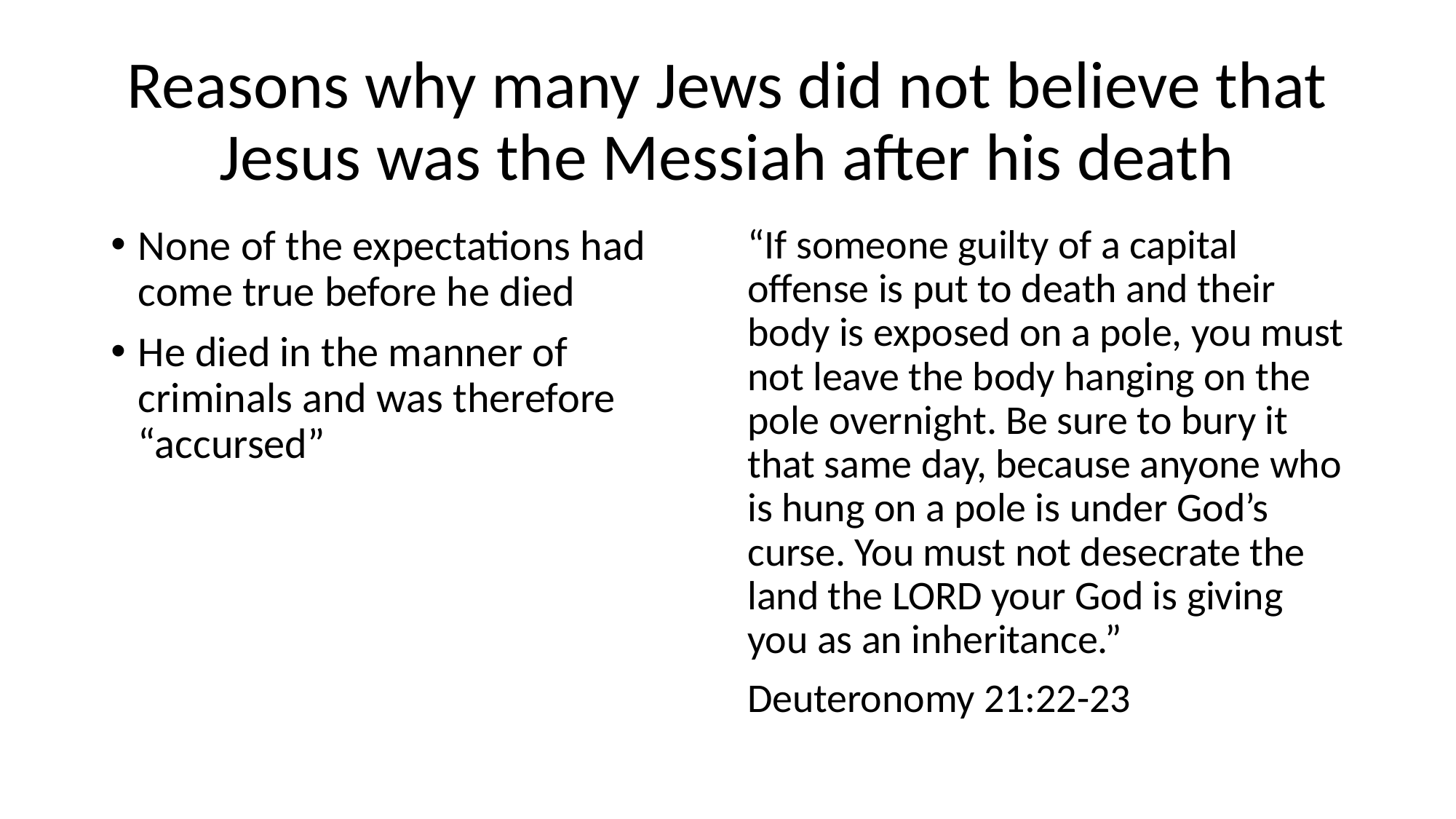

# Reasons why many Jews did not believe that Jesus was the Messiah after his death
None of the expectations had come true before he died
He died in the manner of criminals and was therefore “accursed”
“If someone guilty of a capital offense is put to death and their body is exposed on a pole, you must not leave the body hanging on the pole overnight. Be sure to bury it that same day, because anyone who is hung on a pole is under God’s curse. You must not desecrate the land the Lord your God is giving you as an inheritance.”
Deuteronomy 21:22-23